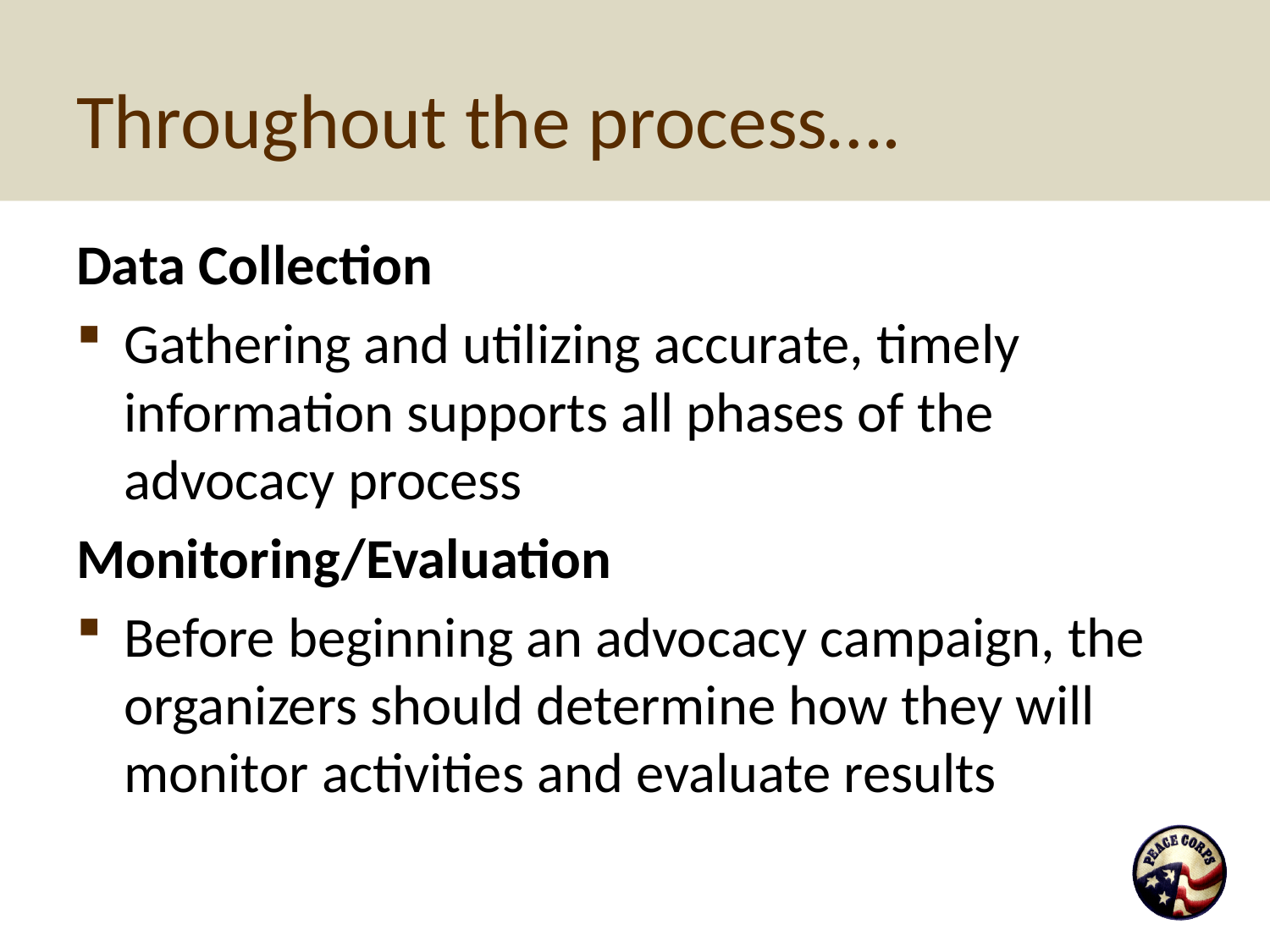

# Throughout the process….
Data Collection
Gathering and utilizing accurate, timely information supports all phases of the advocacy process
Monitoring/Evaluation
Before beginning an advocacy campaign, the organizers should determine how they will monitor activities and evaluate results